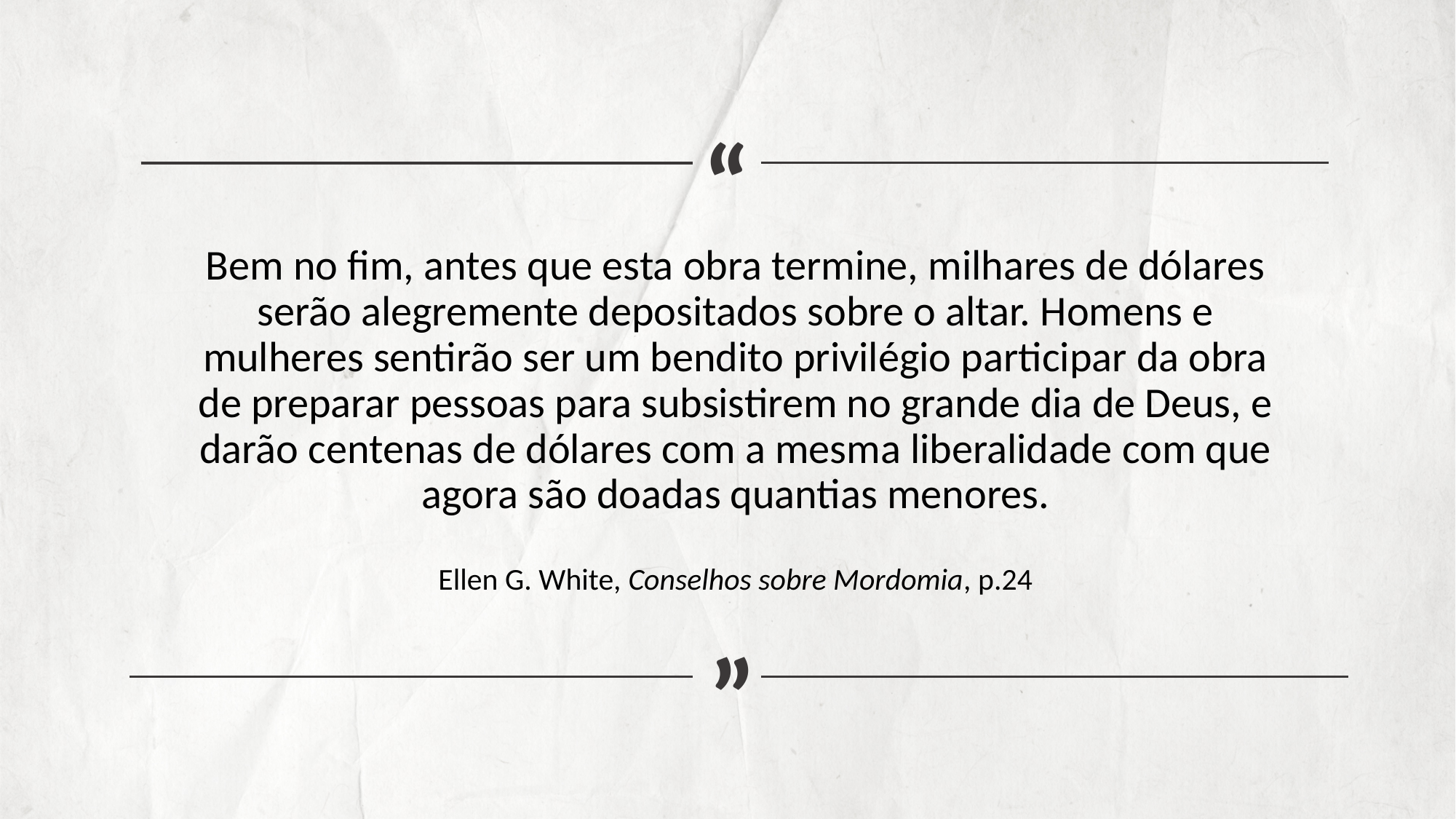

“
Bem no fim, antes que esta obra termine, milhares de dólares serão alegremente depositados sobre o altar. Homens e mulheres sentirão ser um bendito privilégio participar da obra de preparar pessoas para subsistirem no grande dia de Deus, e darão centenas de dólares com a mesma liberalidade com que agora são doadas quantias menores.

Ellen G. White, Conselhos sobre Mordomia, p.24

 “